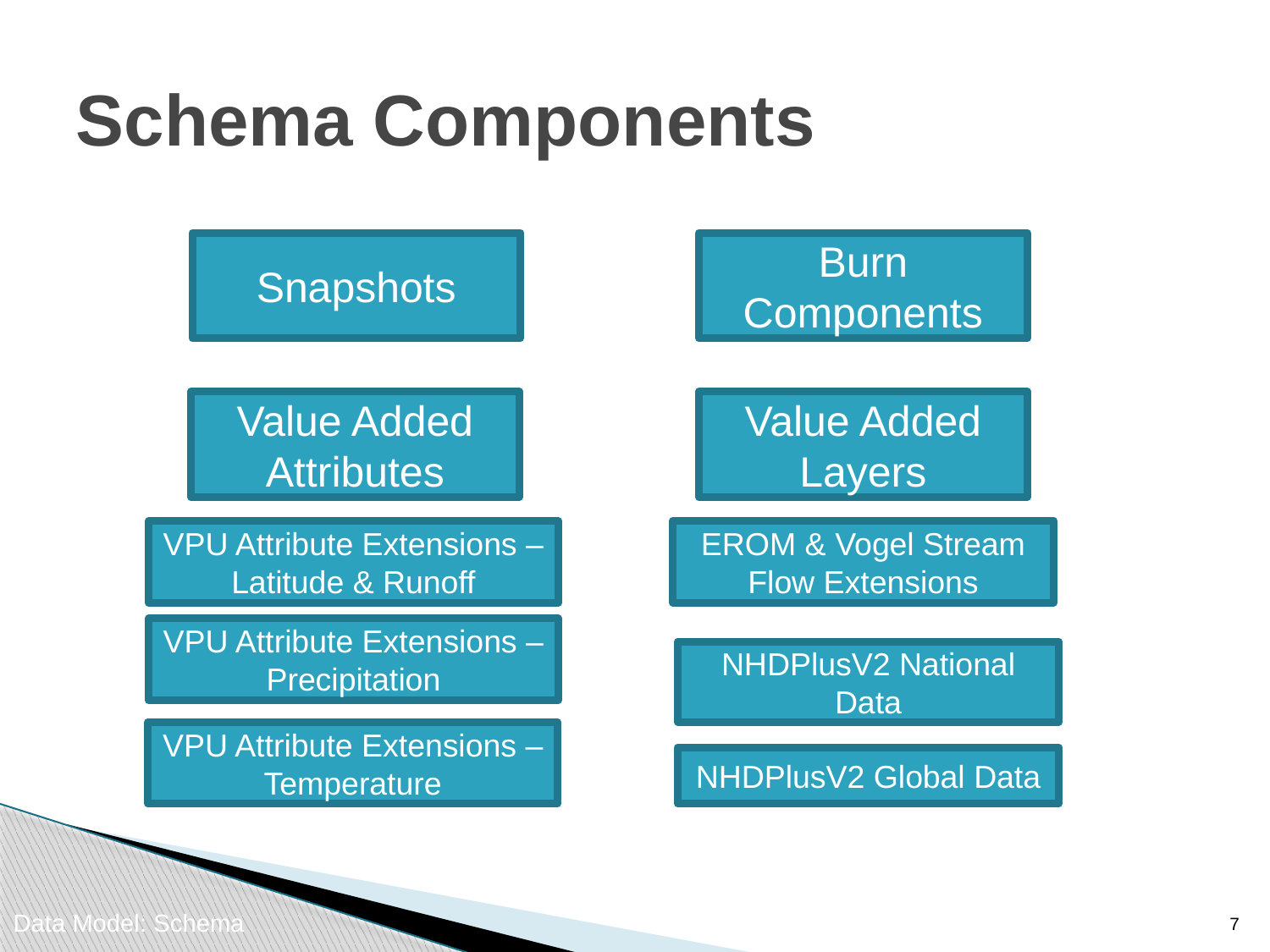

# Schema Components
Snapshots
Burn Components
Value Added Attributes
Value Added Layers
EROM & Vogel Stream Flow Extensions
VPU Attribute Extensions – Latitude & Runoff
VPU Attribute Extensions – Precipitation
VPU Attribute Extensions – Temperature
NHDPlusV2 National Data
NHDPlusV2 Global Data
7
Data Model: Schema